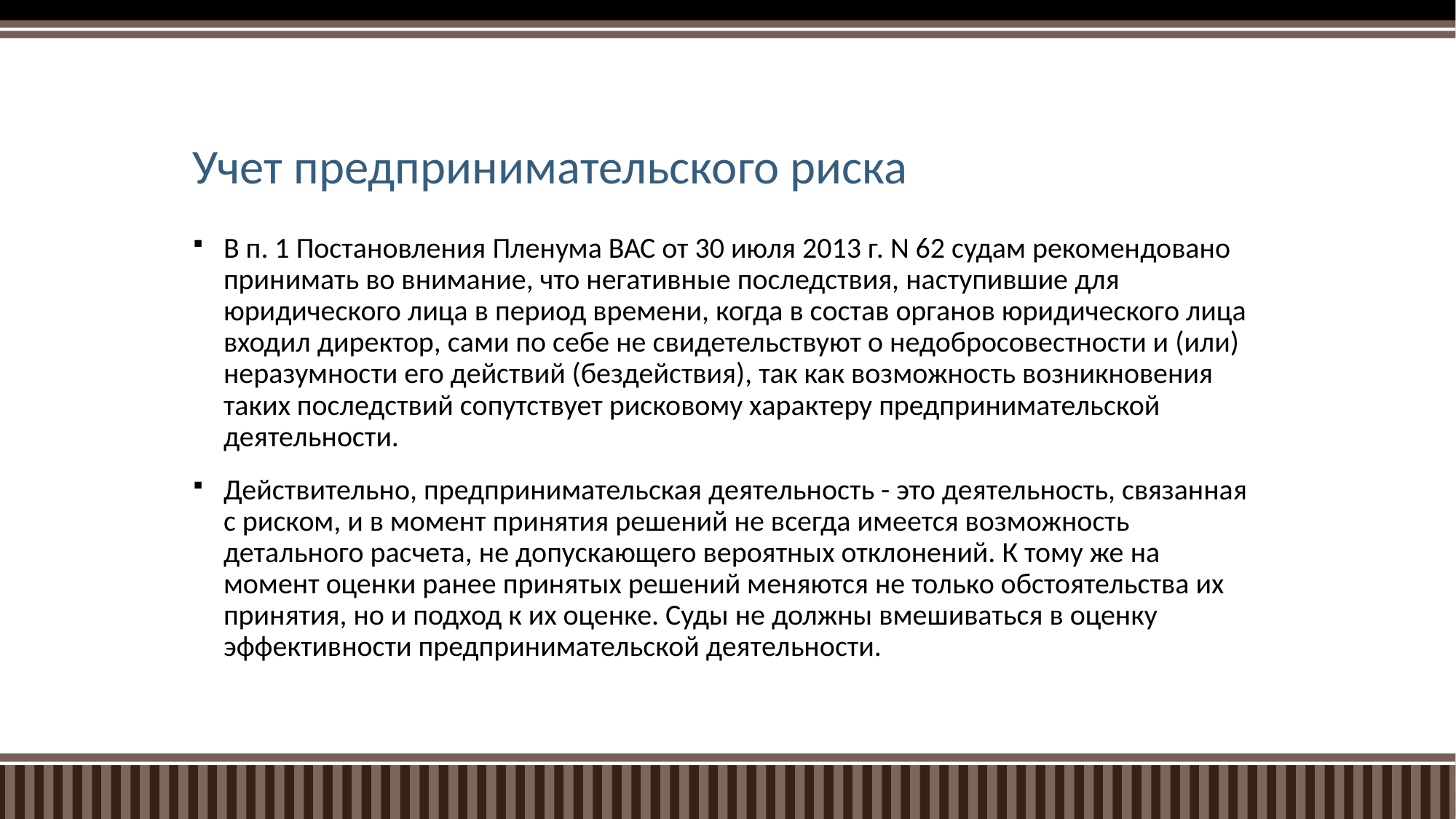

# Учет предпринимательского риска
В п. 1 Постановления Пленума ВАС от 30 июля 2013 г. N 62 судам рекомендовано принимать во внимание, что негативные последствия, наступившие для юридического лица в период времени, когда в состав органов юридического лица входил директор, сами по себе не свидетельствуют о недобросовестности и (или) неразумности его действий (бездействия), так как возможность возникновения таких последствий сопутствует рисковому характеру предпринимательской деятельности.
Действительно, предпринимательская деятельность - это деятельность, связанная с риском, и в момент принятия решений не всегда имеется возможность детального расчета, не допускающего вероятных отклонений. К тому же на момент оценки ранее принятых решений меняются не только обстоятельства их принятия, но и подход к их оценке. Суды не должны вмешиваться в оценку эффективности предпринимательской деятельности.